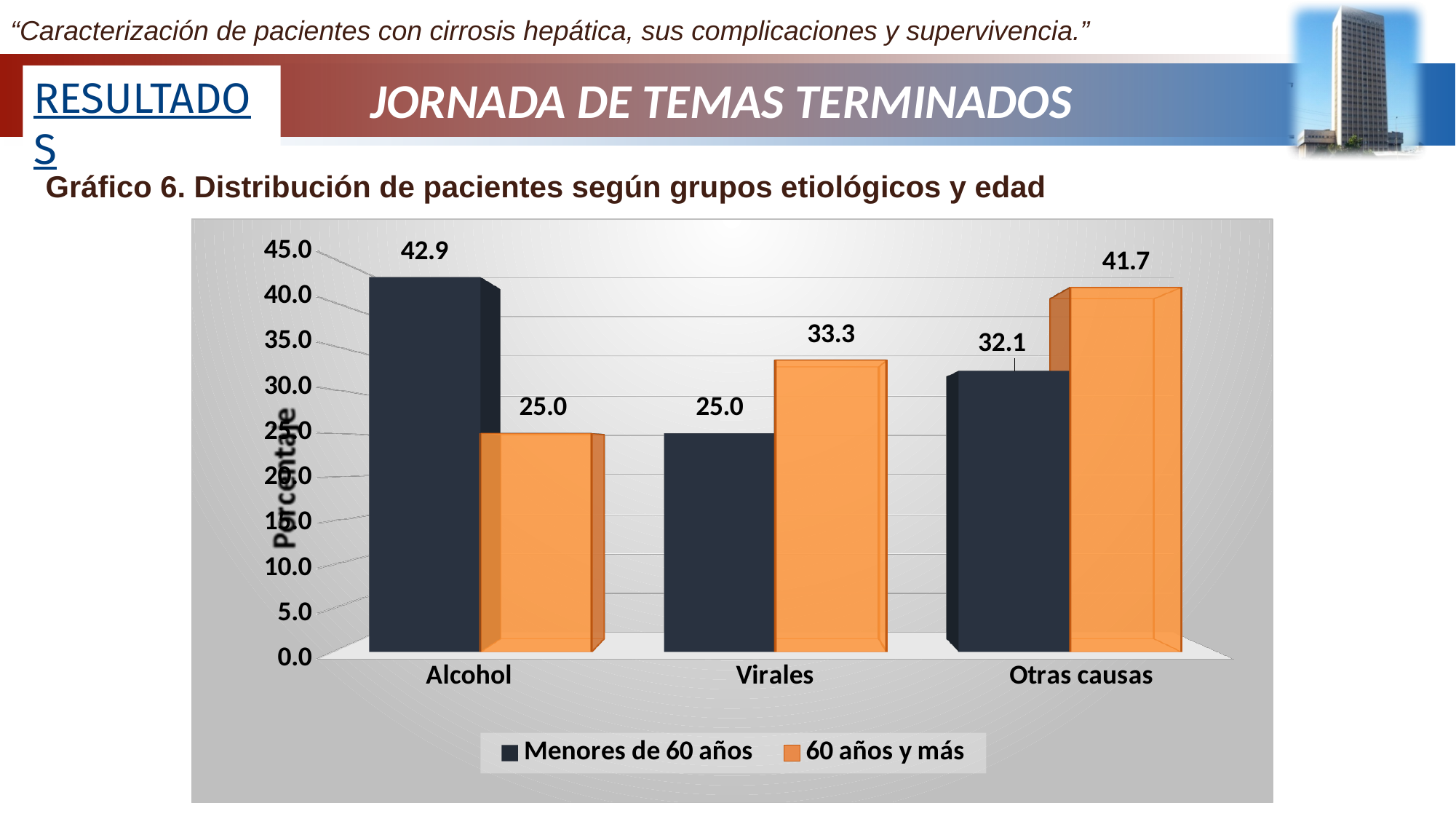

“Caracterización de pacientes con cirrosis hepática, sus complicaciones y supervivencia.”
RESULTADOS
# JORNADA DE TEMAS TERMINADOS
Gráfico 6. Distribución de pacientes según grupos etiológicos y edad

[unsupported chart]